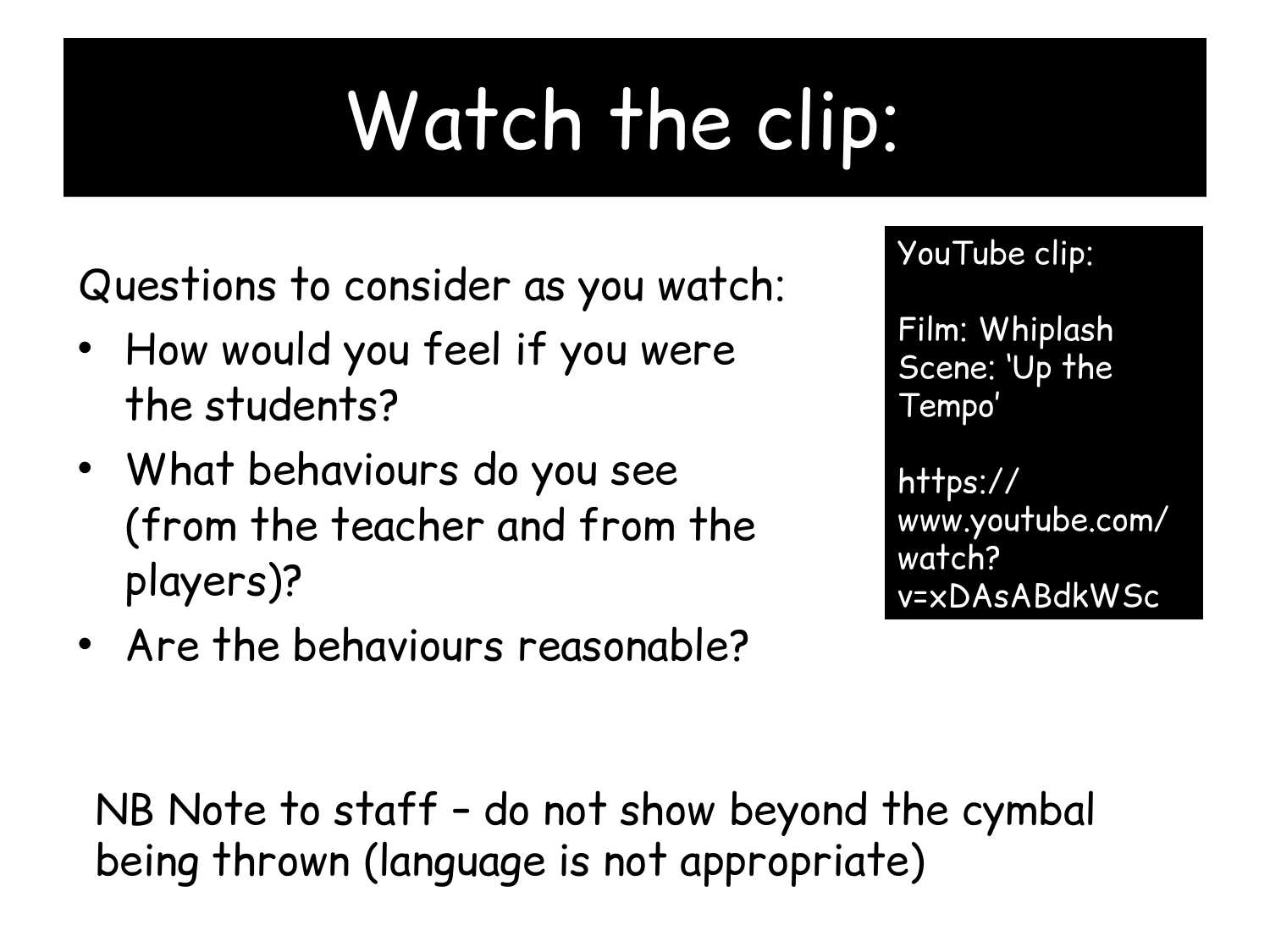

# Watch the clip:
YouTube clip:

Film: Whiplash
Scene: ‘Up the Tempo’

https://www.youtube.com/watch?v=xDAsABdkWSc
Questions to consider as you watch:
How would you feel if you were the students?
What behaviours do you see (from the teacher and from the players)?
Are the behaviours reasonable?

NB Note to staff – do not show beyond the cymbal being thrown (language is not appropriate)